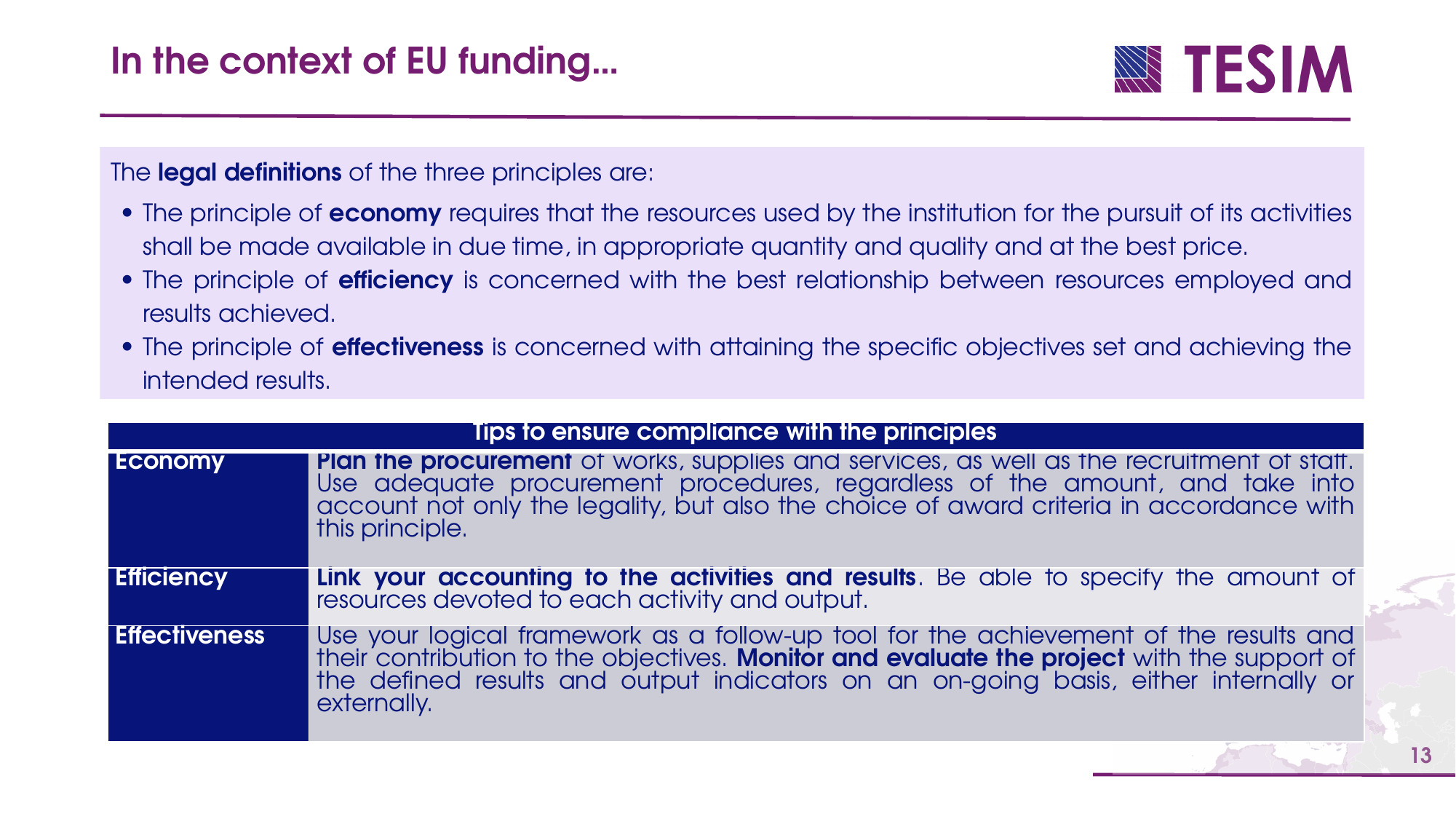

In the context of EU funding…
The legal definitions of the three principles are:
The principle of economy requires that the resources used by the institution for the pursuit of its activities shall be made available in due time, in appropriate quantity and quality and at the best price.
The principle of efficiency is concerned with the best relationship between resources employed and results achieved.
The principle of effectiveness is concerned with attaining the specific objectives set and achieving the intended results.
| Tips to ensure compliance with the principles |  |
| --- | --- |
| Economy | Plan the procurement of works, supplies and services, as well as the recruitment of staff. Use adequate procurement procedures, regardless of the amount, and take into account not only the legality, but also the choice of award criteria in accordance with this principle. |
| Efficiency | Link your accounting to the activities and results. Be able to specify the amount of resources devoted to each activity and output. |
| Effectiveness | Use your logical framework as a follow-up tool for the achievement of the results and their contribution to the objectives. Monitor and evaluate the project with the support of the defined results and output indicators on an on-going basis, either internally or externally. |